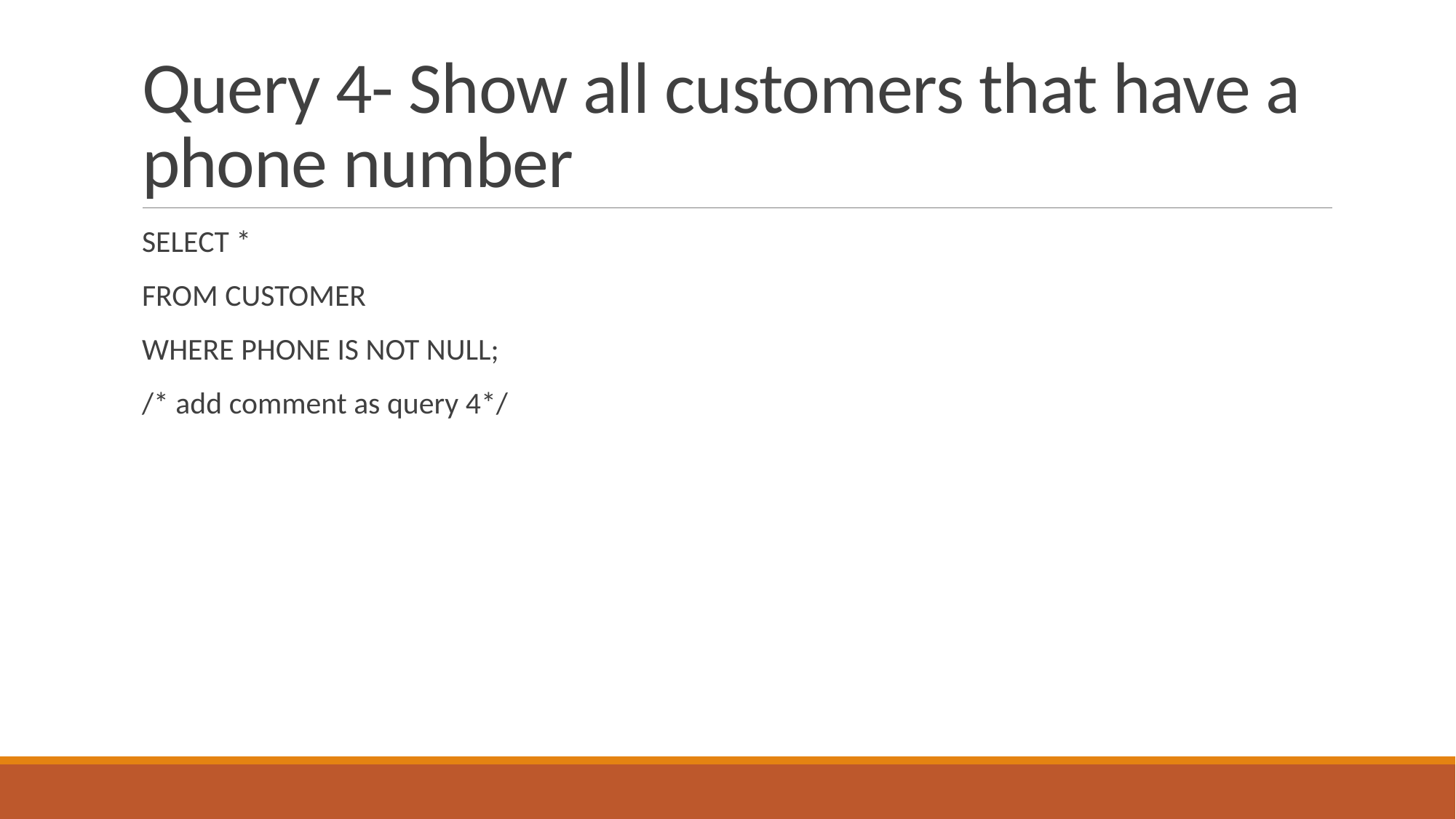

# Query 4- Show all customers that have a phone number
SELECT *
FROM CUSTOMER
WHERE PHONE IS NOT NULL;
/* add comment as query 4*/